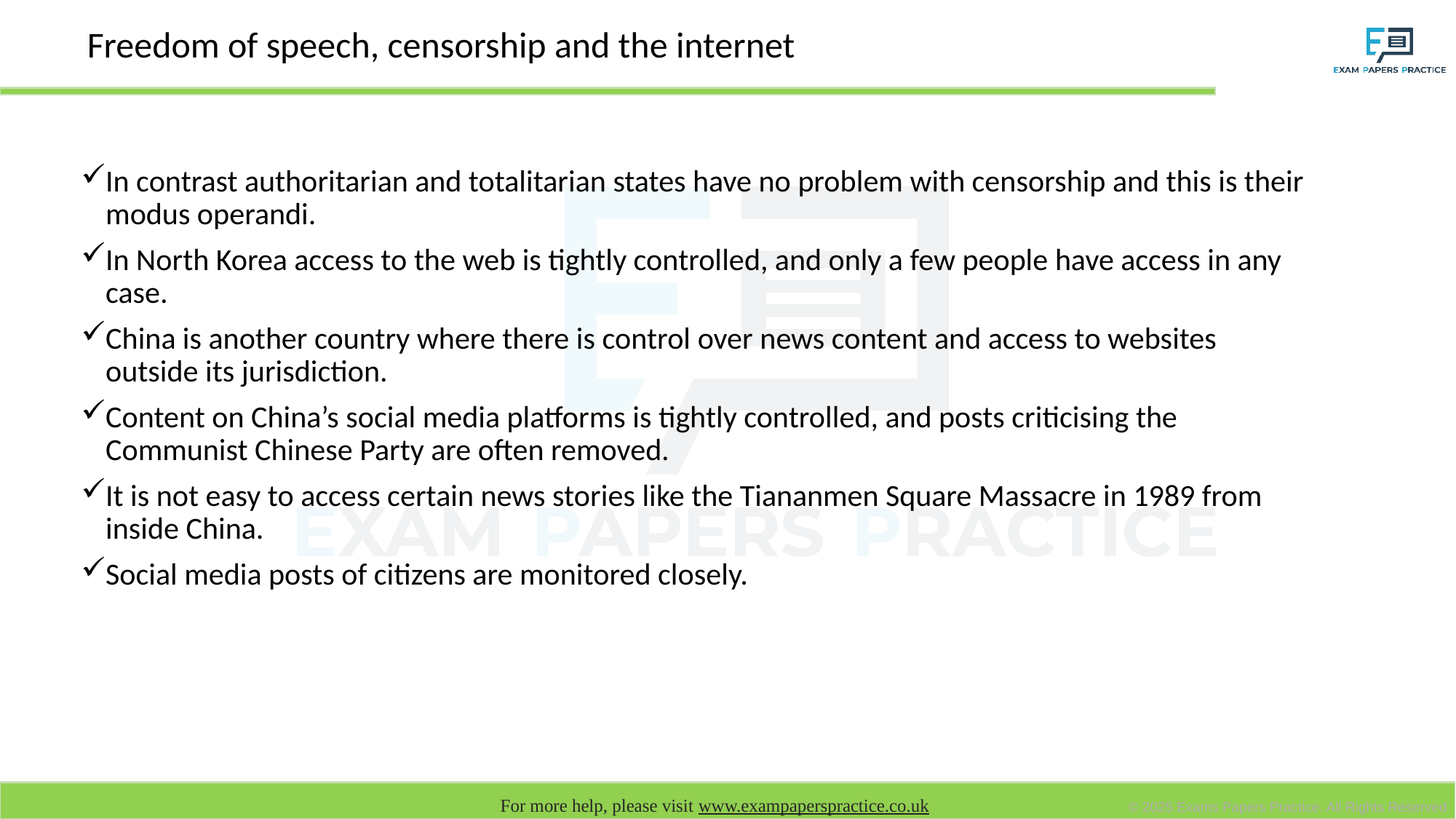

# Freedom of speech, censorship and the internet
In contrast authoritarian and totalitarian states have no problem with censorship and this is their modus operandi.
In North Korea access to the web is tightly controlled, and only a few people have access in any case.
China is another country where there is control over news content and access to websites outside its jurisdiction.
Content on China’s social media platforms is tightly controlled, and posts criticising the Communist Chinese Party are often removed.
It is not easy to access certain news stories like the Tiananmen Square Massacre in 1989 from inside China.
Social media posts of citizens are monitored closely.